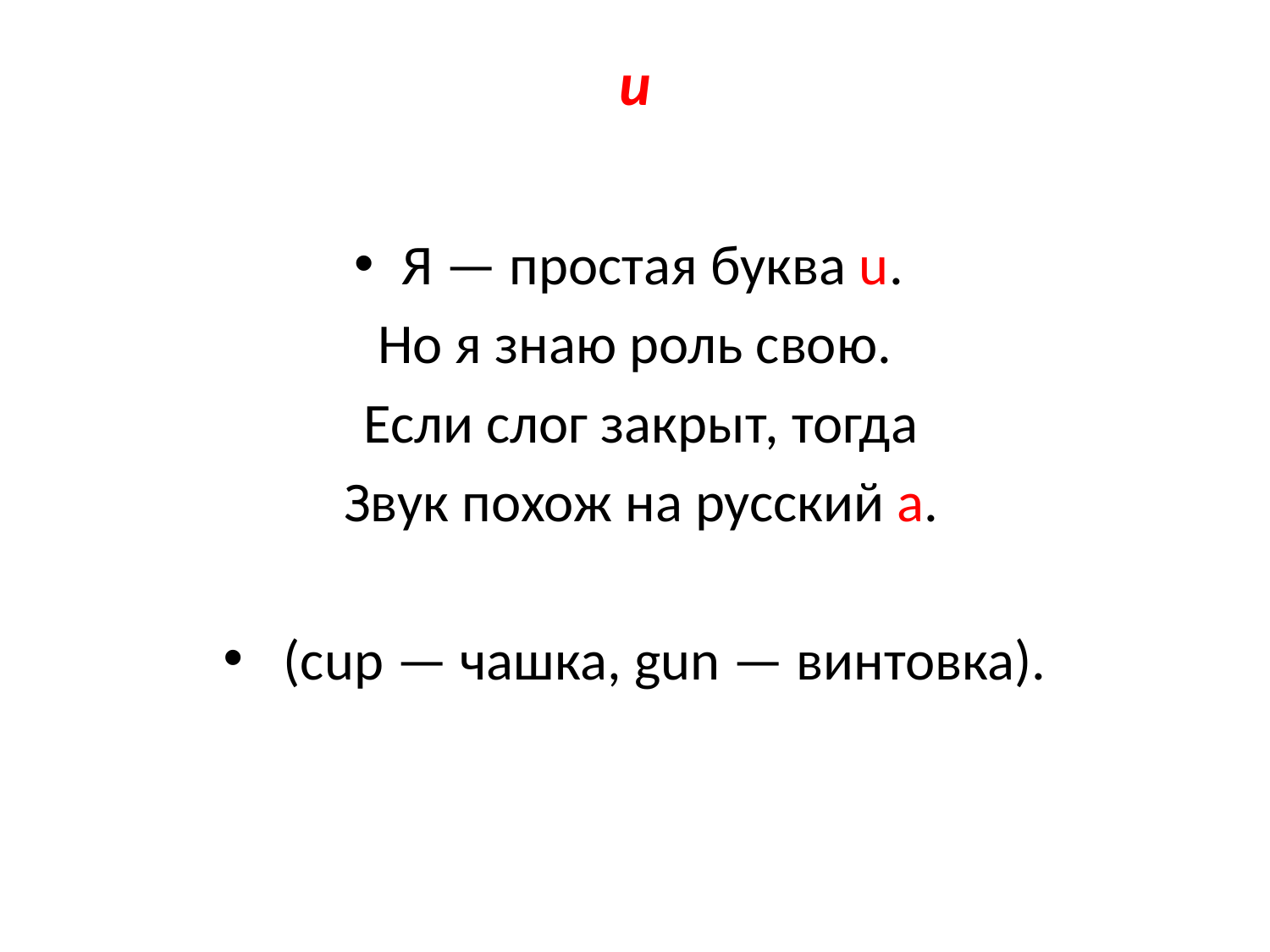

# u
Я — простая буква u.
Но я знаю роль свою.
 Если слог закрыт, тогда
 Звук похож на русский а.

 (сuр — чашка, gun — винтовка).